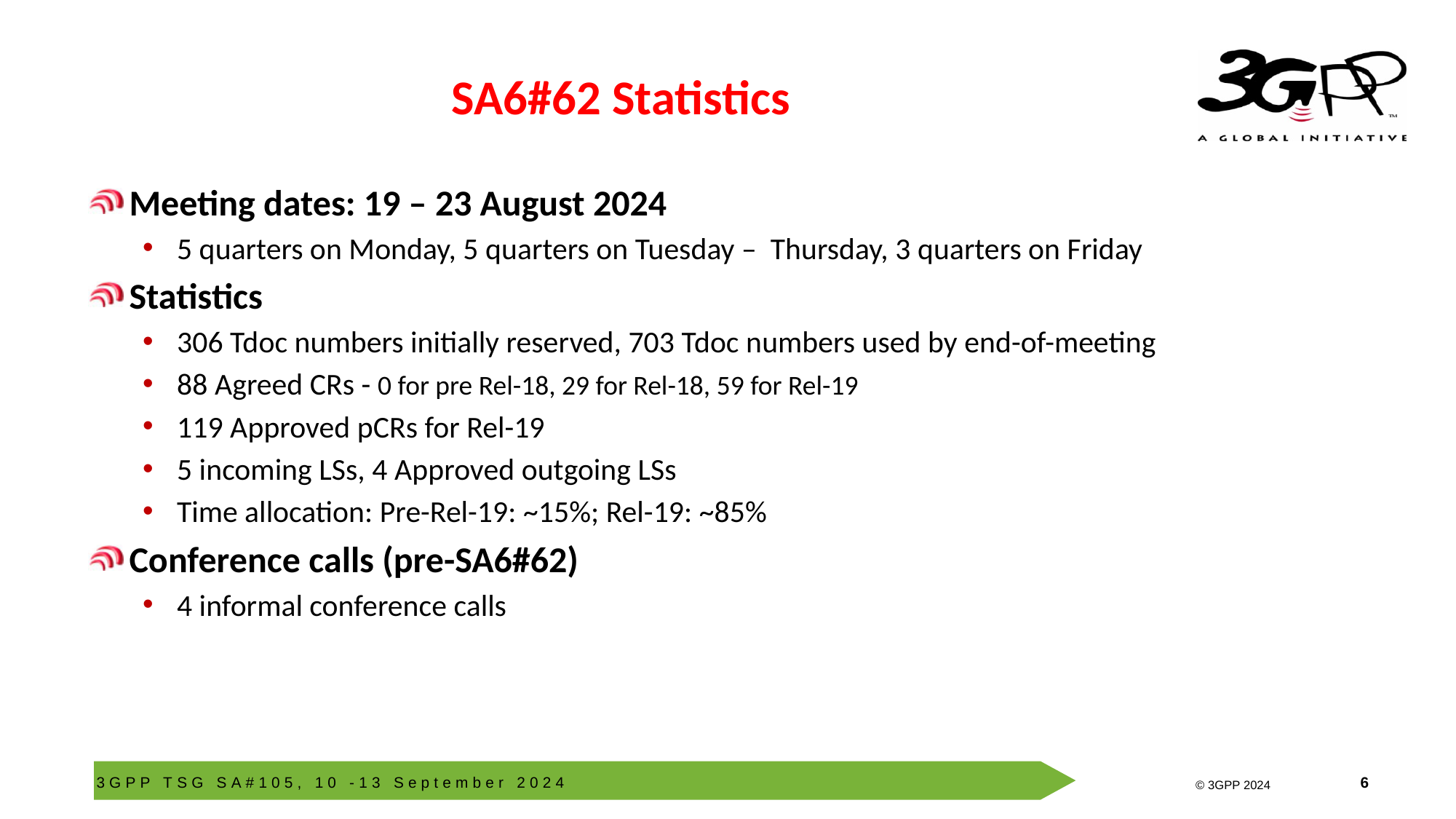

# SA6#62 Statistics
Meeting dates: 19 – 23 August 2024
5 quarters on Monday, 5 quarters on Tuesday –  Thursday, 3 quarters on Friday
Statistics
306 Tdoc numbers initially reserved, 703 Tdoc numbers used by end-of-meeting
88 Agreed CRs - 0 for pre Rel-18, 29 for Rel-18, 59 for Rel-19
119 Approved pCRs for Rel-19
5 incoming LSs, 4 Approved outgoing LSs
Time allocation: Pre-Rel-19: ~15%; Rel-19: ~85%
Conference calls (pre-SA6#62)
4 informal conference calls